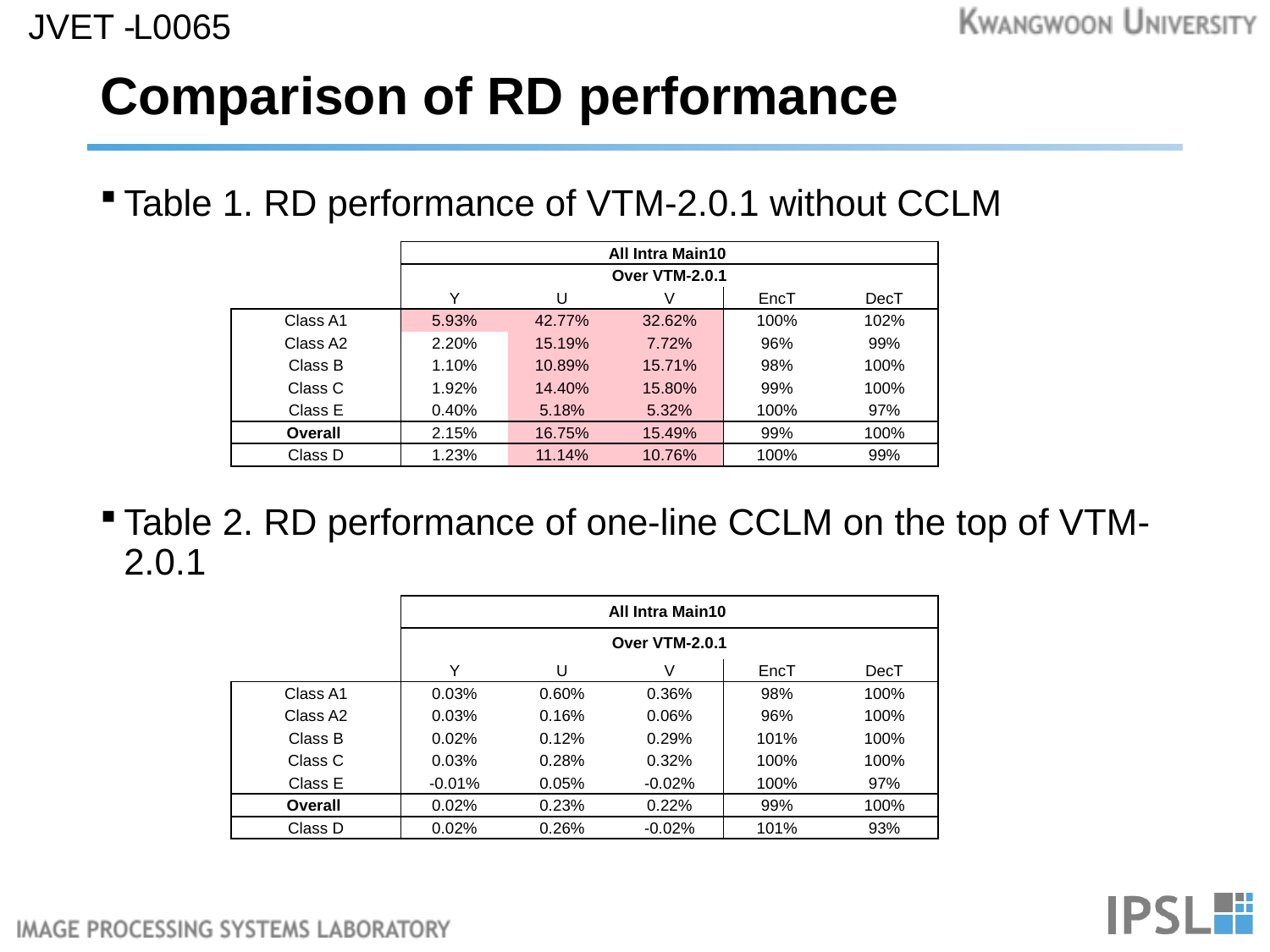

L0065
# Comparison of RD performance
Table 1. RD performance of VTM-2.0.1 without CCLM

Table 2. RD performance of one-line CCLM on the top of VTM-2.0.1

|  | All Intra Main10 |  |  |  |  |
| --- | --- | --- | --- | --- | --- |
|  | Over VTM-2.0.1 |  |  |  |  |
|  | Y | U | V | EncT | DecT |
| Class A1 | 5.93% | 42.77% | 32.62% | 100% | 102% |
| Class A2 | 2.20% | 15.19% | 7.72% | 96% | 99% |
| Class B | 1.10% | 10.89% | 15.71% | 98% | 100% |
| Class C | 1.92% | 14.40% | 15.80% | 99% | 100% |
| Class E | 0.40% | 5.18% | 5.32% | 100% | 97% |
| Overall | 2.15% | 16.75% | 15.49% | 99% | 100% |
| Class D | 1.23% | 11.14% | 10.76% | 100% | 99% |
|  | All Intra Main10 |  |  |  |  |
| --- | --- | --- | --- | --- | --- |
|  | Over VTM-2.0.1 |  |  |  |  |
|  | Y | U | V | EncT | DecT |
| Class A1 | 0.03% | 0.60% | 0.36% | 98% | 100% |
| Class A2 | 0.03% | 0.16% | 0.06% | 96% | 100% |
| Class B | 0.02% | 0.12% | 0.29% | 101% | 100% |
| Class C | 0.03% | 0.28% | 0.32% | 100% | 100% |
| Class E | -0.01% | 0.05% | -0.02% | 100% | 97% |
| Overall | 0.02% | 0.23% | 0.22% | 99% | 100% |
| Class D | 0.02% | 0.26% | -0.02% | 101% | 93% |